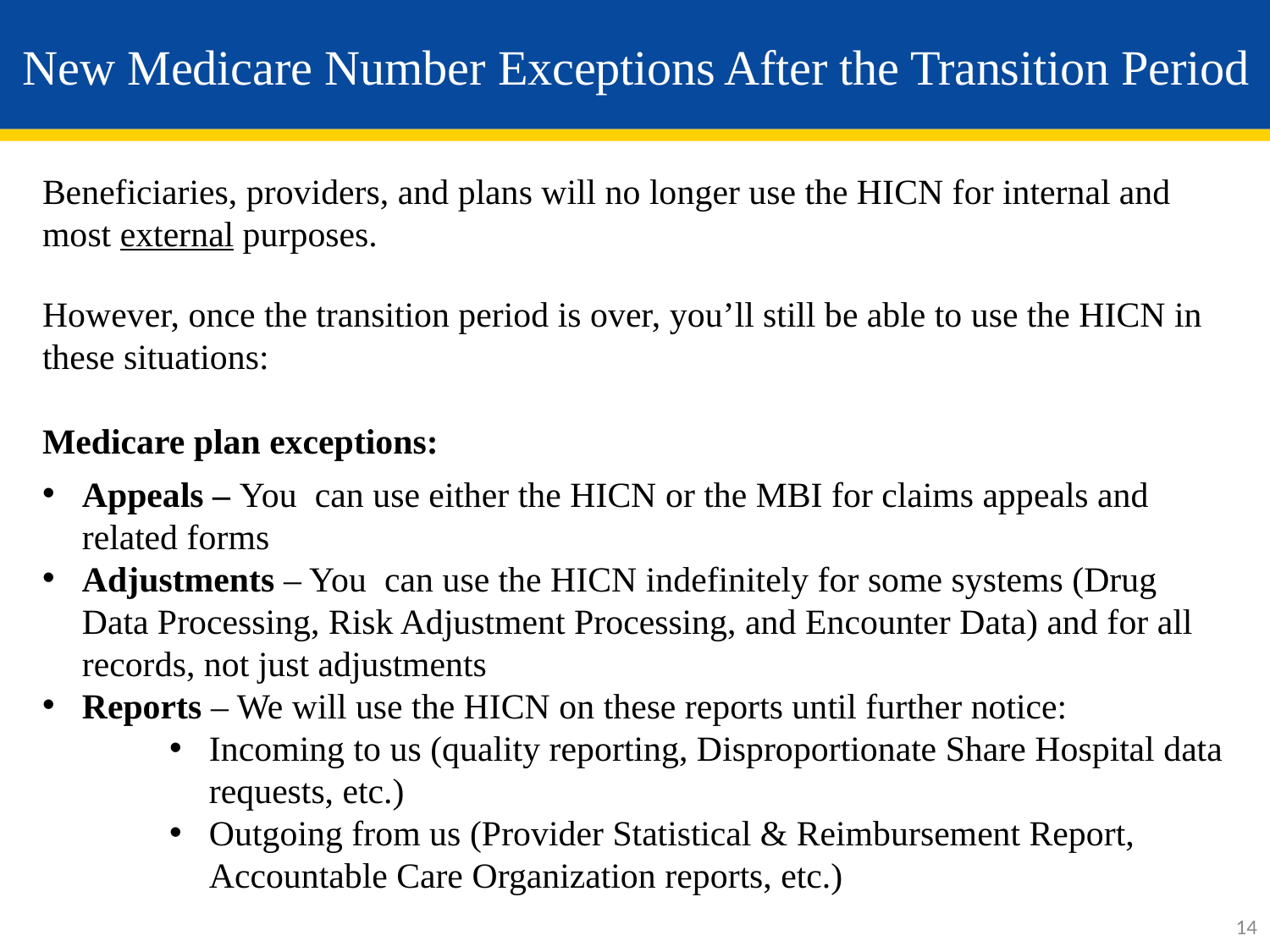

# New Medicare Number Exceptions After the Transition Period
Beneficiaries, providers, and plans will no longer use the HICN for internal and most external purposes.
However, once the transition period is over, you’ll still be able to use the HICN in these situations:

Medicare plan exceptions:
Appeals – You  can use either the HICN or the MBI for claims appeals and related forms
Adjustments – You  can use the HICN indefinitely for some systems (Drug Data Processing, Risk Adjustment Processing, and Encounter Data) and for all records, not just adjustments
Reports – We will use the HICN on these reports until further notice:
Incoming to us (quality reporting, Disproportionate Share Hospital data requests, etc.)
Outgoing from us (Provider Statistical & Reimbursement Report, Accountable Care Organization reports, etc.)
14